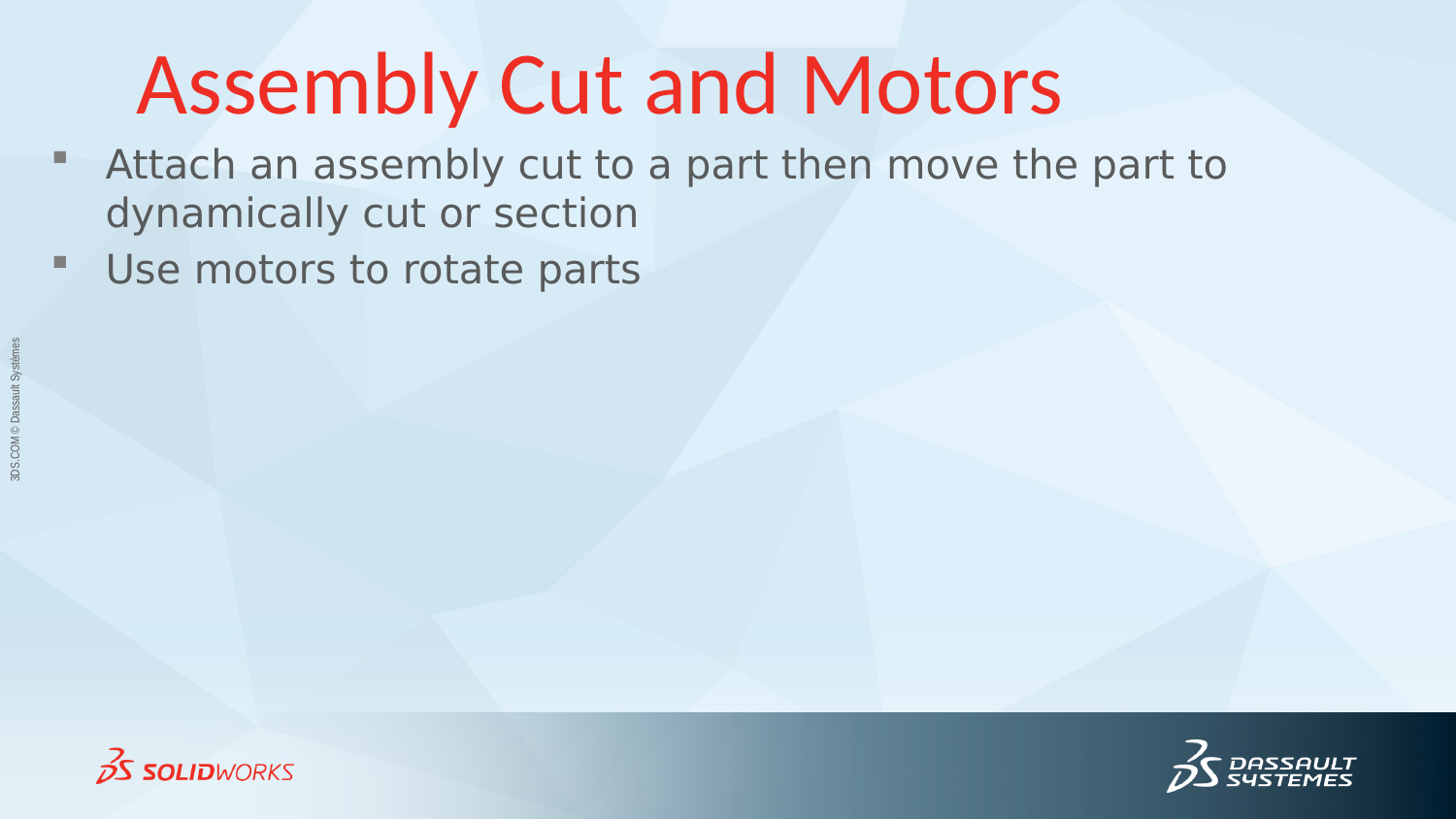

# Assembly Cut and Motors
Attach an assembly cut to a part then move the part to dynamically cut or section
Use motors to rotate parts